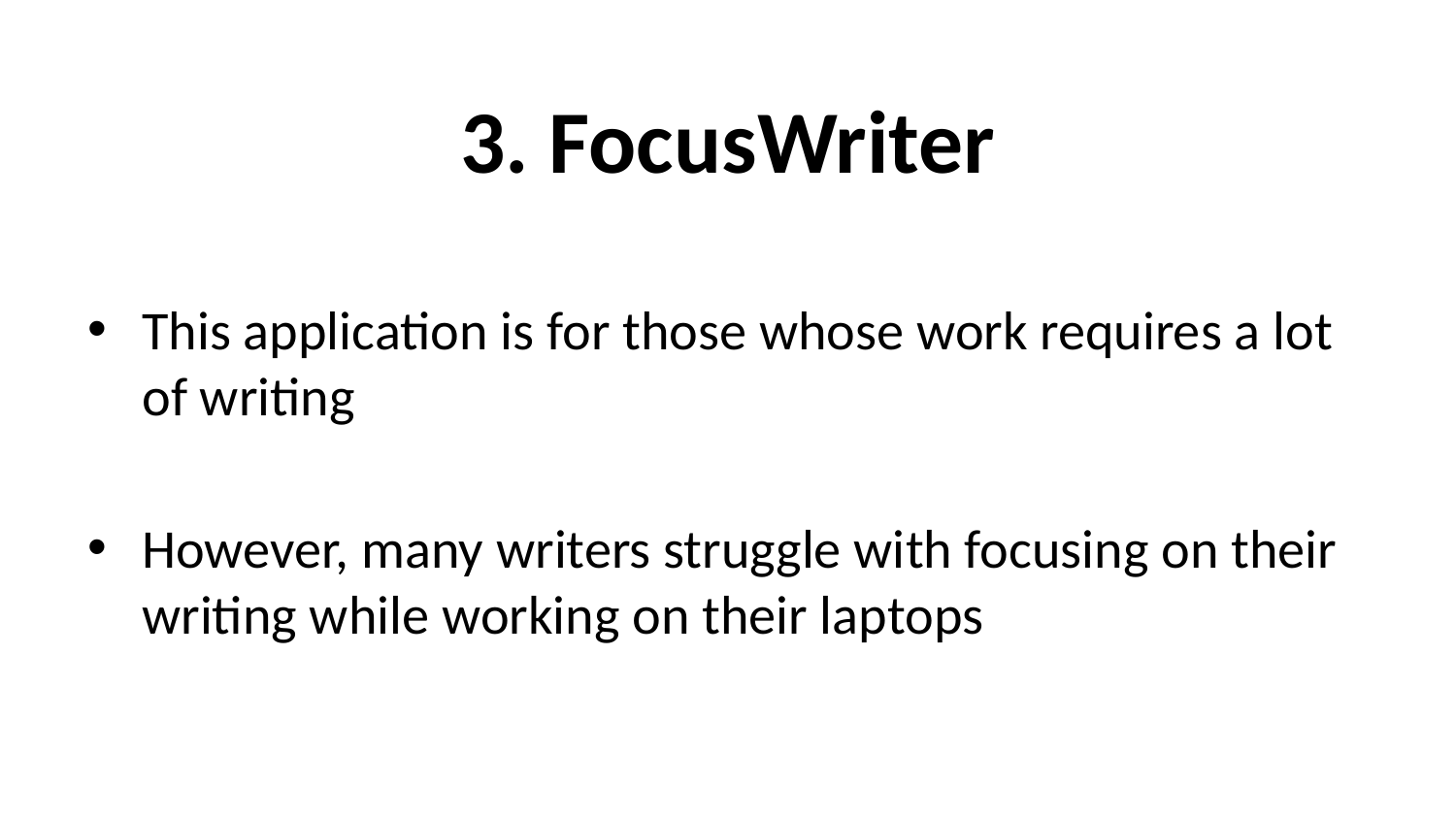

# 3. FocusWriter
This application is for those whose work requires a lot of writing

However, many writers struggle with focusing on their writing while working on their laptops